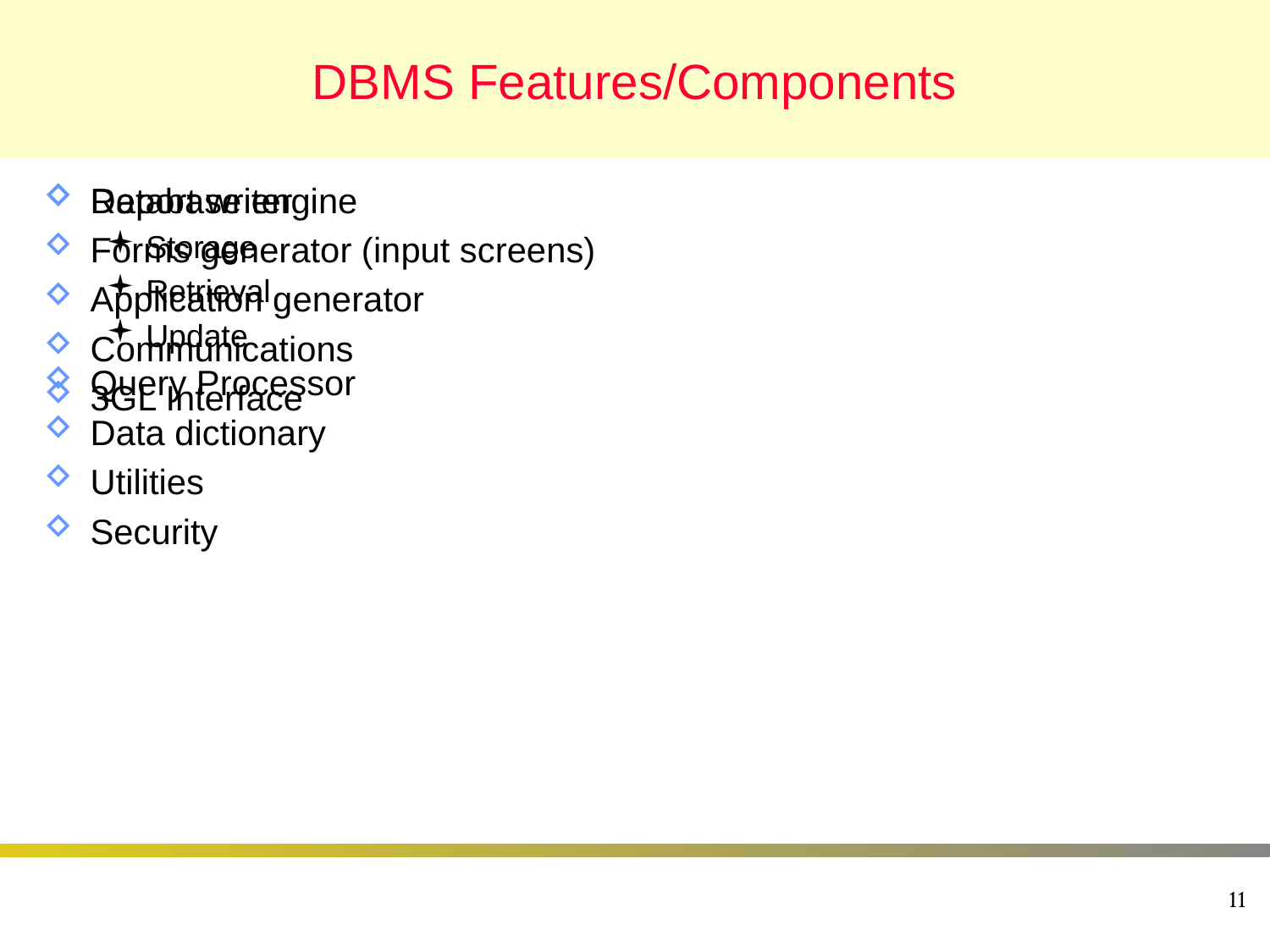

# DBMS Features/Components
Database engine
Storage
Retrieval
Update
Query Processor
Data dictionary
Utilities
Security
Report writer
Forms generator (input screens)
Application generator
Communications
3GL Interface
11